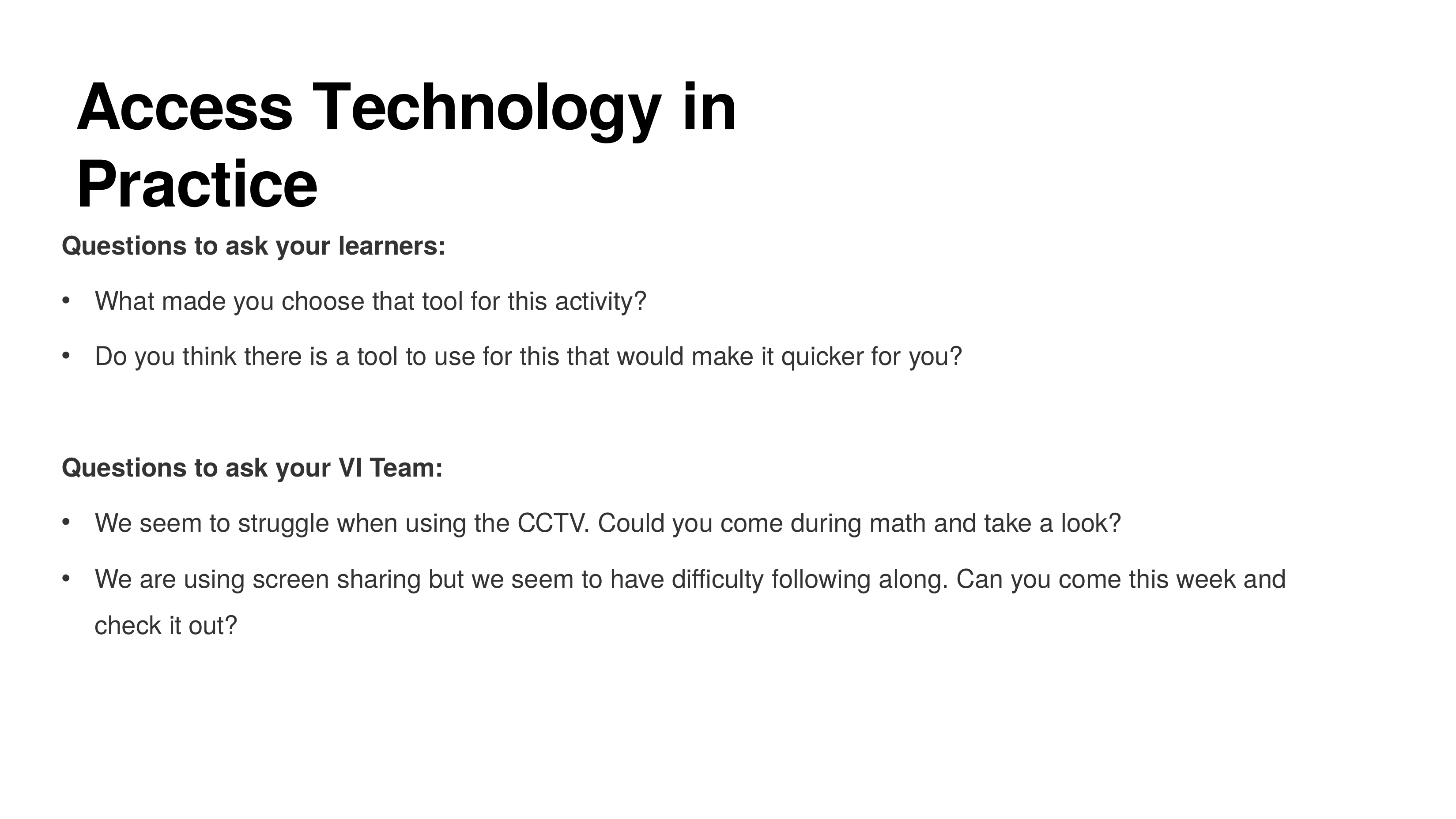

# Access Technology in Practice
Questions to ask your learners:
What made you choose that tool for this activity?
Do you think there is a tool to use for this that would make it quicker for you?

Questions to ask your VI Team:
We seem to struggle when using the CCTV. Could you come during math and take a look?
We are using screen sharing but we seem to have diﬃculty following along. Can you come this week and check it out?